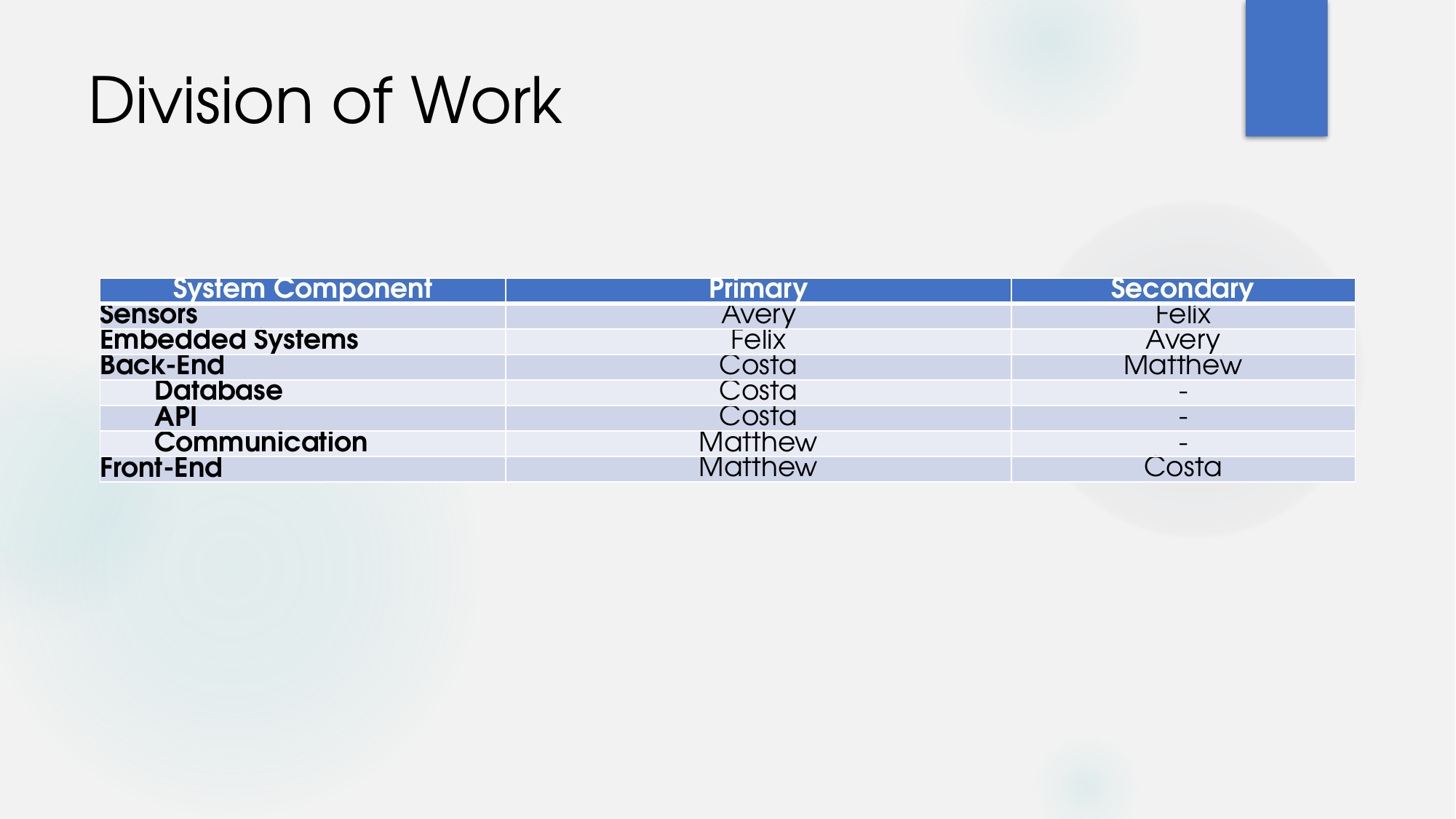

# Division of Work
| System Component | Primary | Secondary |
| --- | --- | --- |
| Sensors | Avery | Felix |
| Embedded Systems | Felix | Avery |
| Back-End | Costa | Matthew |
| Database | Costa | - |
| API | Costa | - |
| Communication | Matthew | - |
| Front-End | Matthew | Costa |